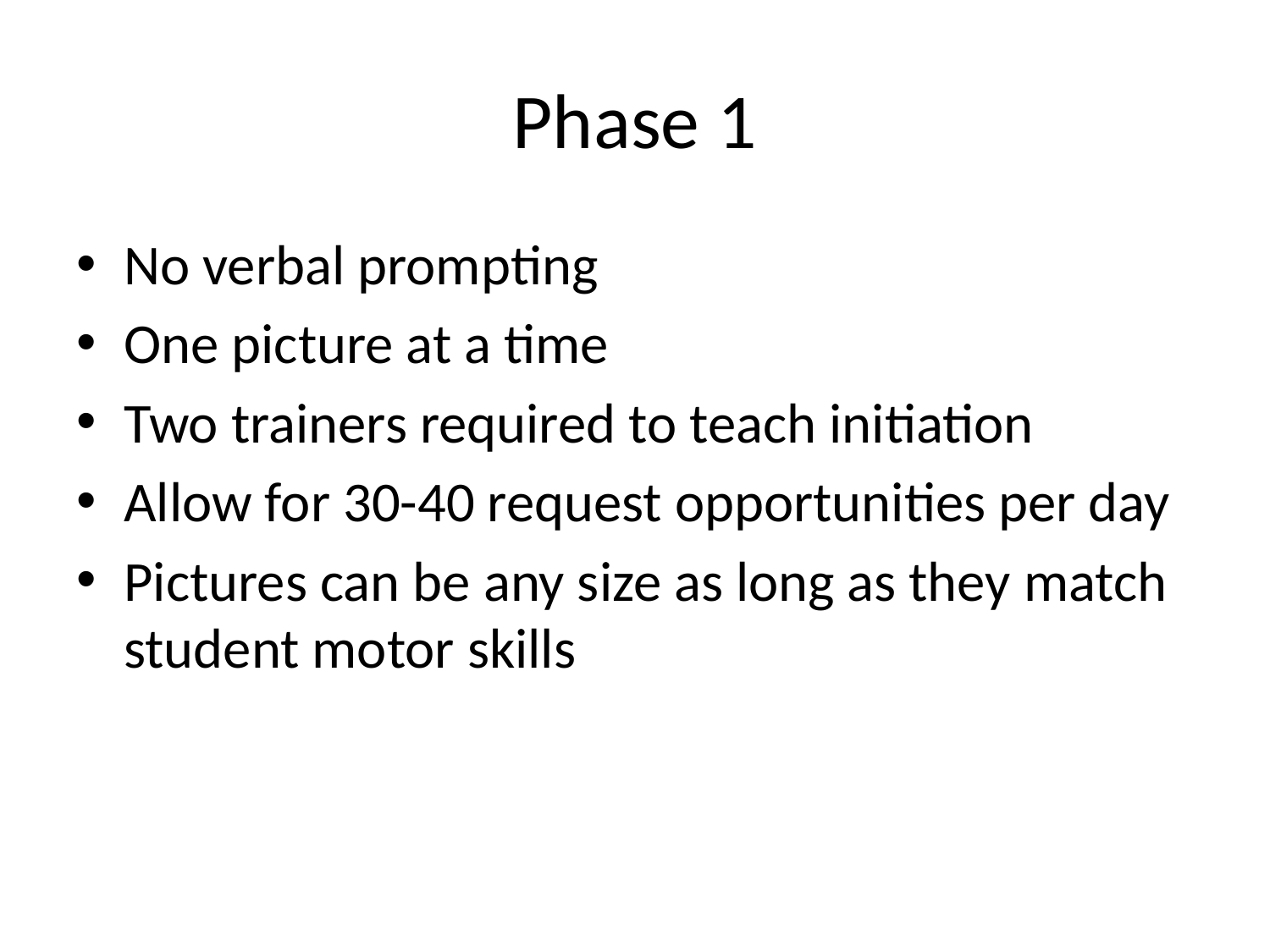

# Phase 1
No verbal prompting
One picture at a time
Two trainers required to teach initiation
Allow for 30-40 request opportunities per day
Pictures can be any size as long as they match student motor skills